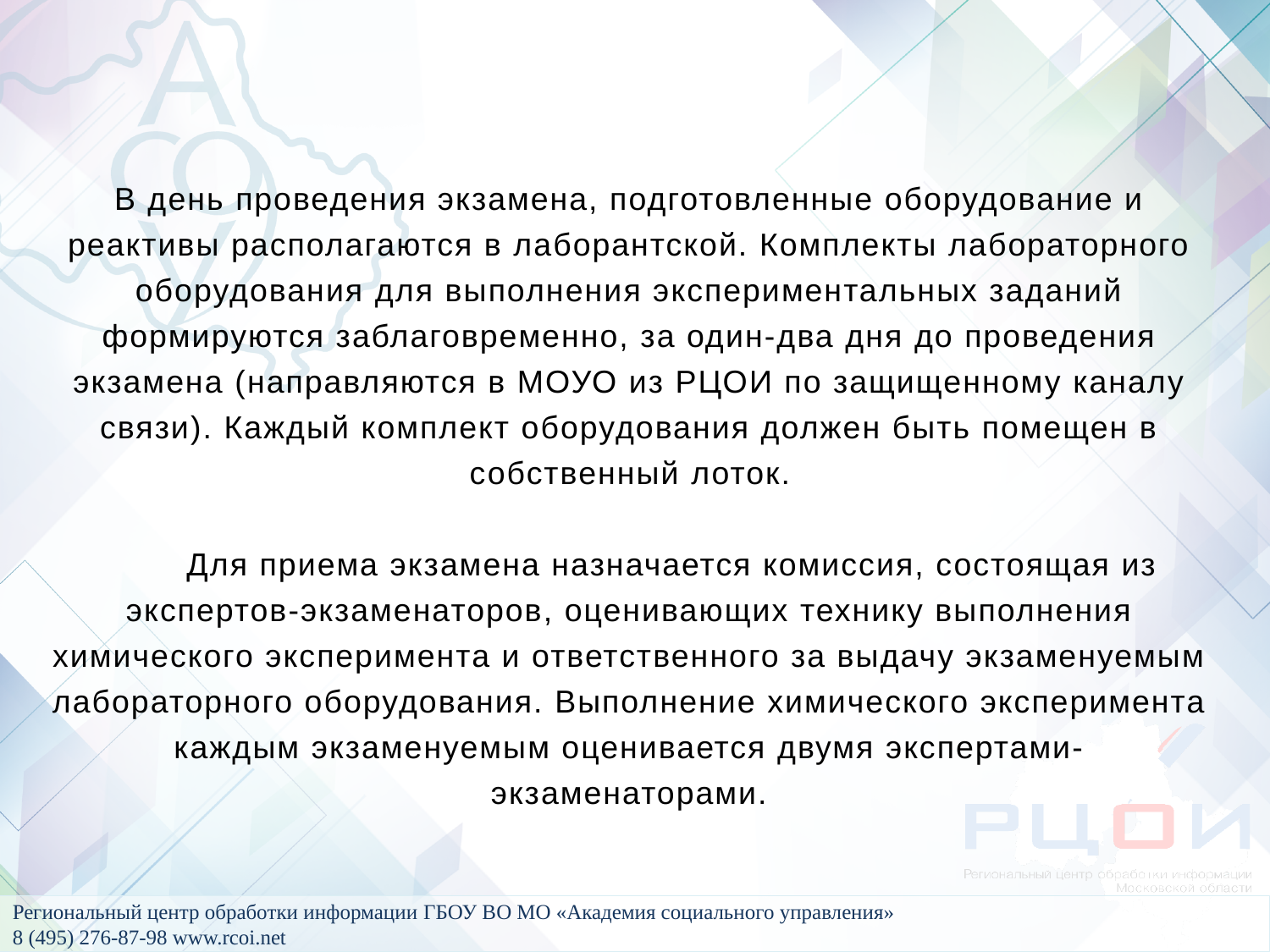

В день проведения экзамена, подготовленные оборудование и реактивы располагаются в лаборантской. Комплекты лабораторного оборудования для выполнения экспериментальных заданий формируются заблаговременно, за один-два дня до проведения экзамена (направляются в МОУО из РЦОИ по защищенному каналу связи). Каждый комплект оборудования должен быть помещен в собственный лоток.

 Для приема экзамена назначается комиссия, состоящая из экспертов-экзаменаторов, оценивающих технику выполнения химического эксперимента и ответственного за выдачу экзаменуемым лабораторного оборудования. Выполнение химического эксперимента каждым экзаменуемым оценивается двумя экспертами-экзаменаторами.